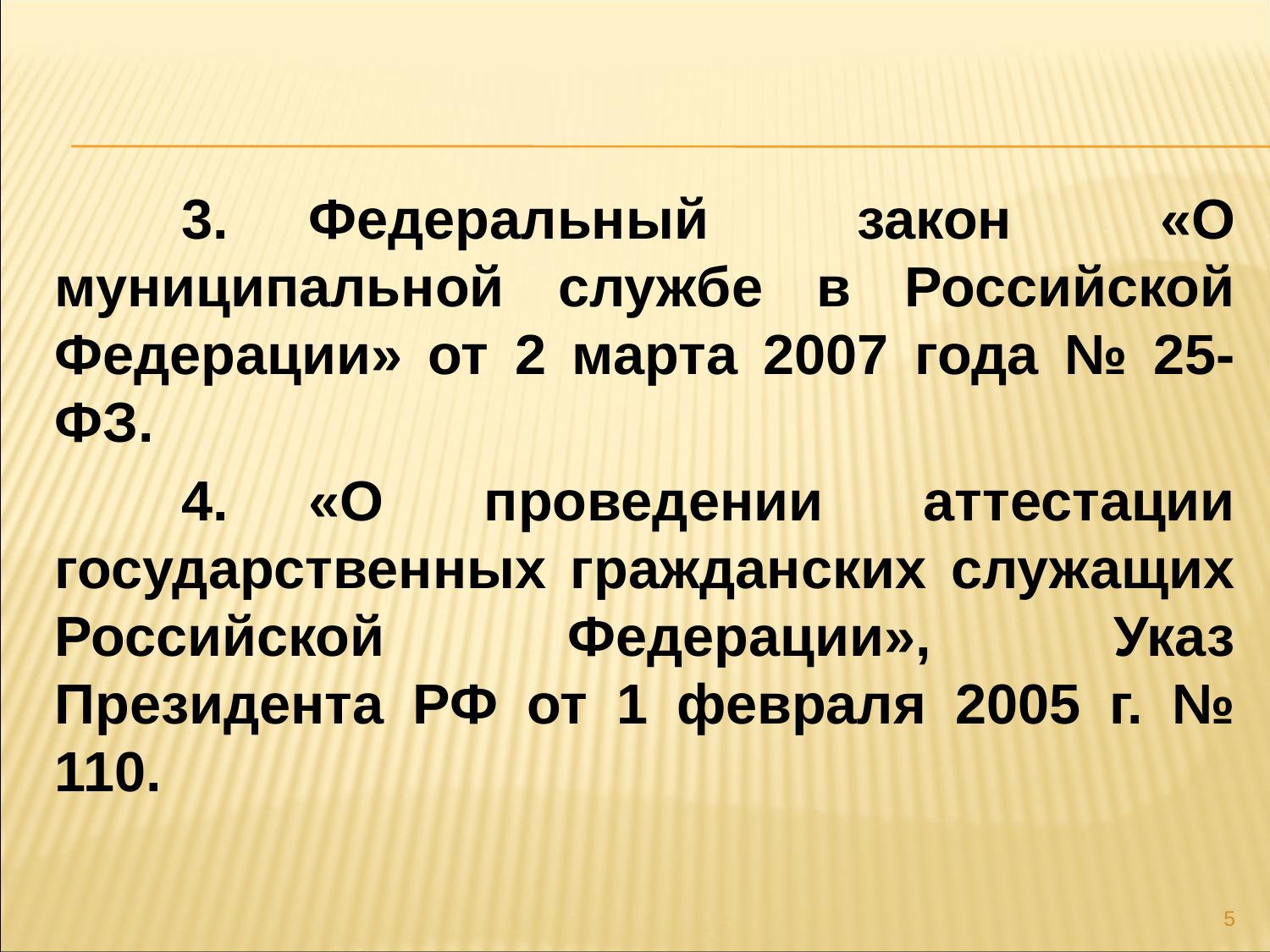

3.	Федеральный закон «О муниципальной службе в Российской Федерации» от 2 марта 2007 года № 25-ФЗ.
	4.	«О проведении аттестации государственных гражданских служащих Российской Федерации», Указ Президента РФ от 1 февраля 2005 г. № 110.
5